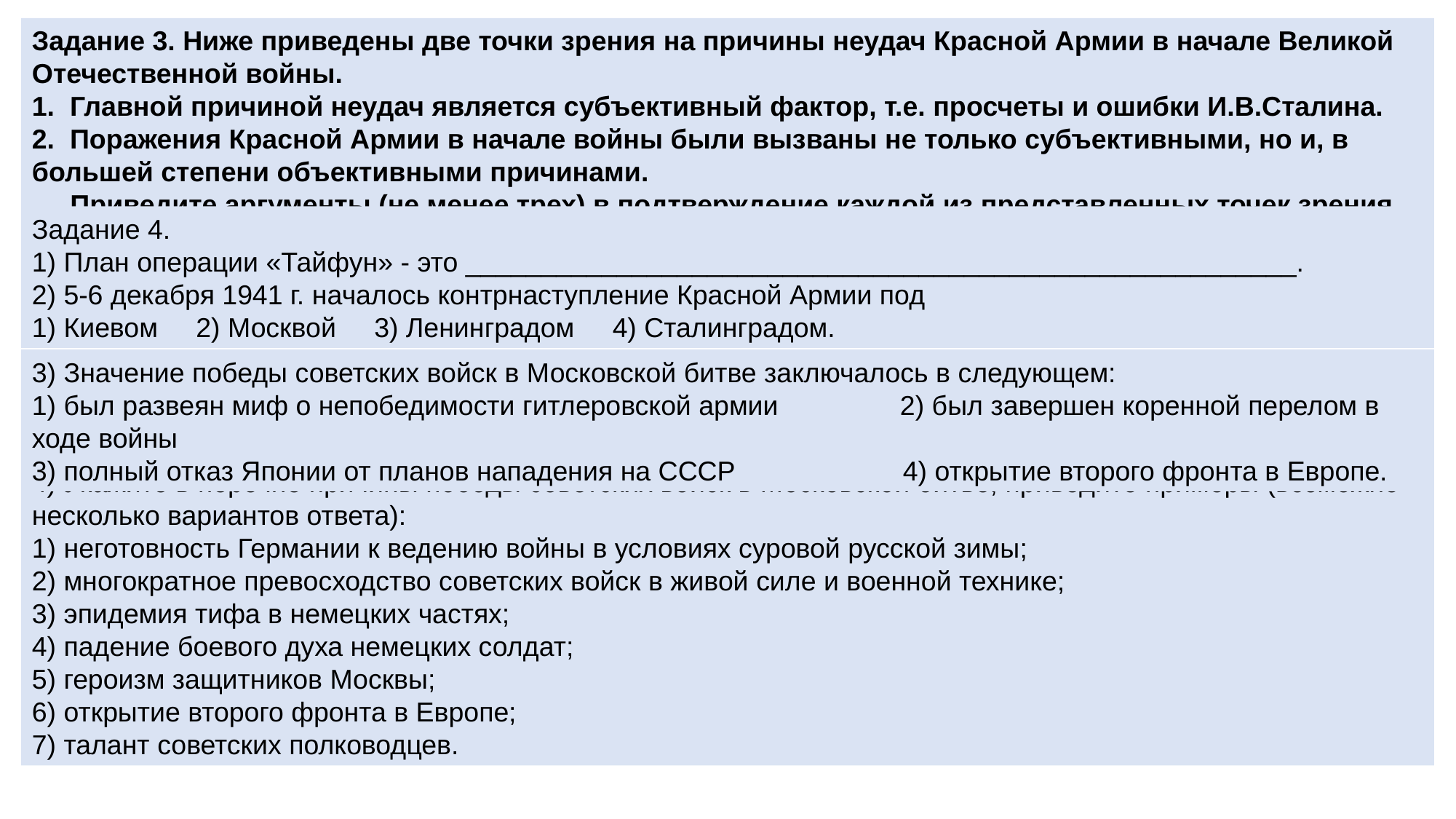

Задание 3. Ниже приведены две точки зрения на причины неудач Красной Армии в начале Великой Отечественной войны.
1.  Главной причиной неудач является субъективный фактор, т.е. просчеты и ошибки И.В.Сталина.
2.  Поражения Красной Армии в начале войны были вызваны не только субъективными, но и, в большей степени объективными причинами.
     Приведите аргументы (не менее трех) в подтверждение каждой из представленных точек зрения.

Задание 4.
1) План операции «Тайфун» - это _______________________________________________________.
2) 5-6 декабря 1941 г. началось контрнаступление Красной Армии под
1) Киевом     2) Москвой     3) Ленинградом     4) Сталинградом.
3) Значение победы советских войск в Московской битве заключалось в следующем:
1) был развеян миф о непобедимости гитлеровской армии                2) был завершен коренной перелом в ходе войны
3) полный отказ Японии от планов нападения на СССР                      4) открытие второго фронта в Европе.
4) Укажите в перечне причины победы советских войск в Московской битве, приведите примеры (возможно несколько вариантов ответа):
1) неготовность Германии к ведению войны в условиях суровой русской зимы;
2) многократное превосходство советских войск в живой силе и военной технике;
3) эпидемия тифа в немецких частях;
4) падение боевого духа немецких солдат;
5) героизм защитников Москвы;
6) открытие второго фронта в Европе;
7) талант советских полководцев.